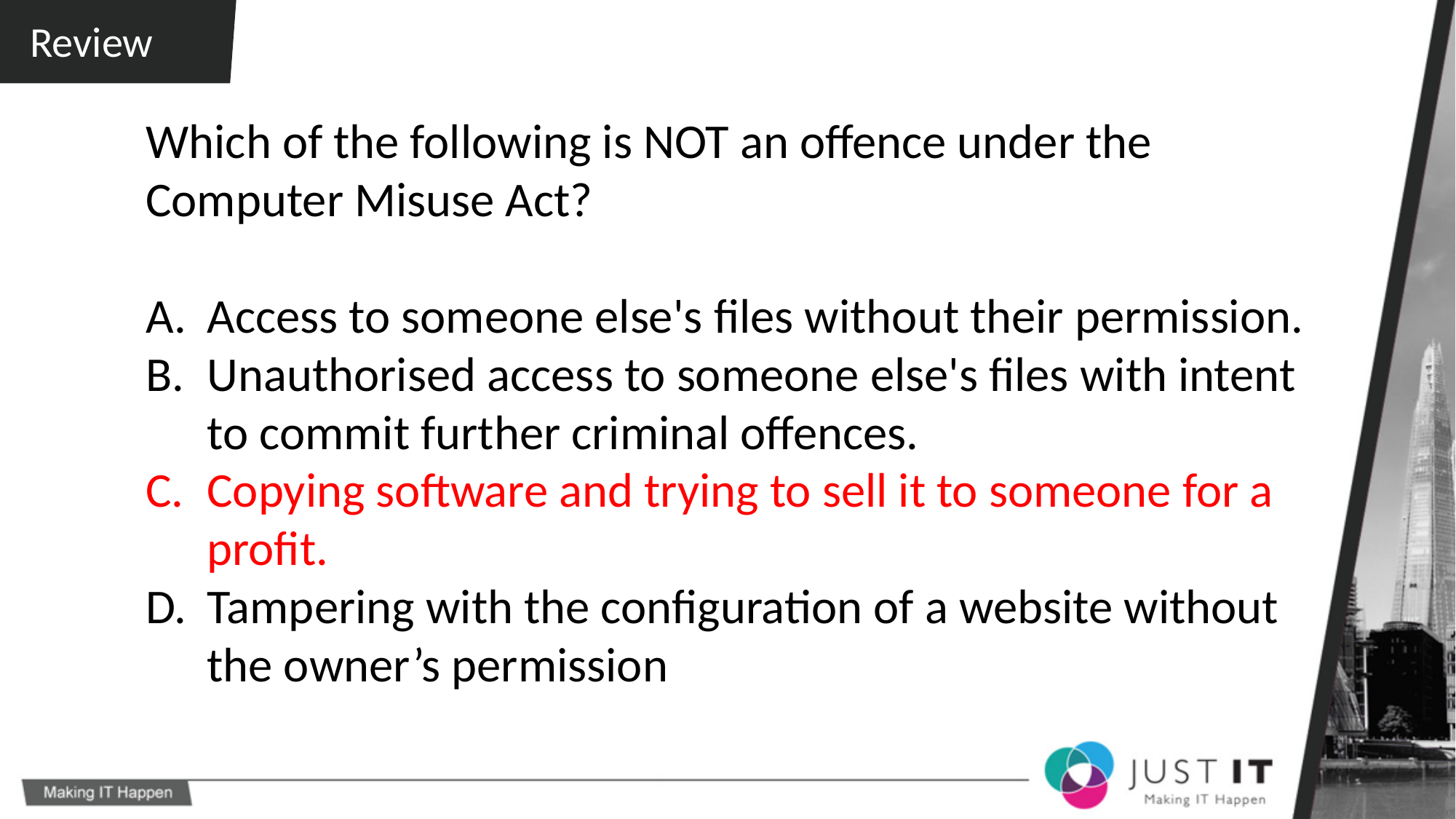

Review
Which of the following is NOT an offence under the Computer Misuse Act?

Access to someone else's files without their permission.
Unauthorised access to someone else's files with intent to commit further criminal offences.
Copying software and trying to sell it to someone for a profit.
Tampering with the configuration of a website without the owner’s permission